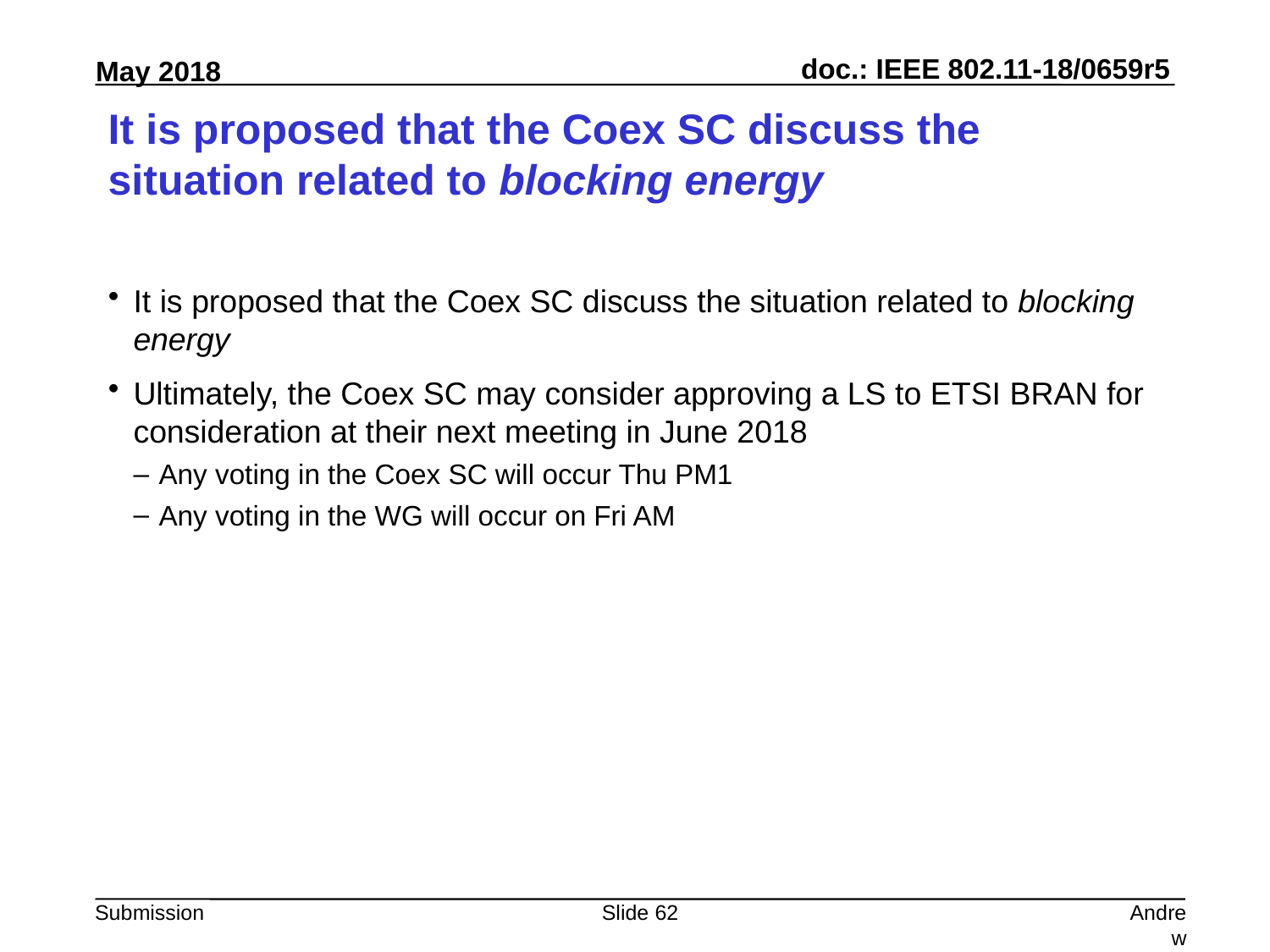

# It is proposed that the Coex SC discuss the situation related to blocking energy
It is proposed that the Coex SC discuss the situation related to blocking energy
Ultimately, the Coex SC may consider approving a LS to ETSI BRAN for consideration at their next meeting in June 2018
Any voting in the Coex SC will occur Thu PM1
Any voting in the WG will occur on Fri AM

Slide 62
Andrew Myles, Cisco